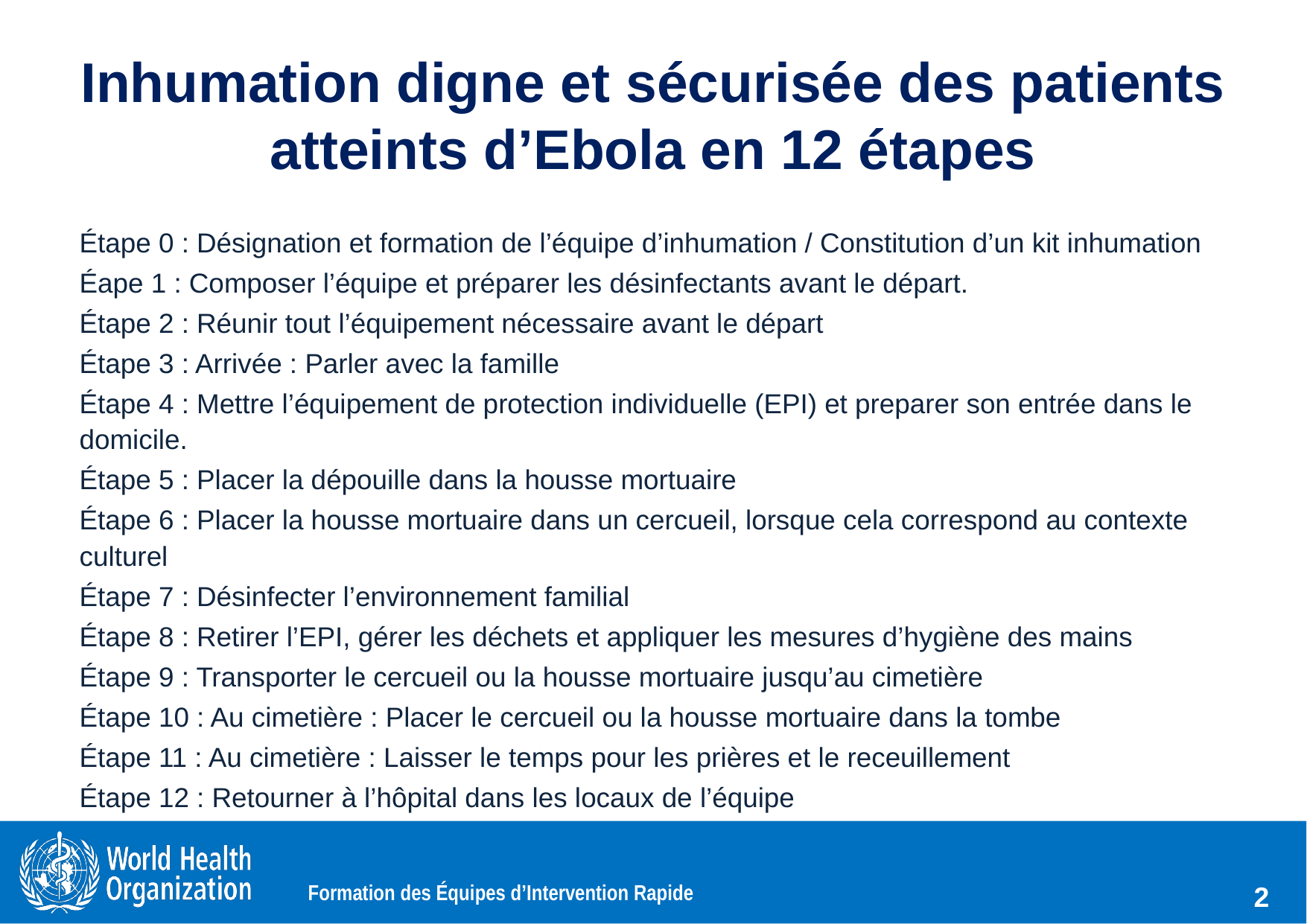

# Inhumation digne et sécurisée des patients atteints d’Ebola en 12 étapes
Étape 0 : Désignation et formation de l’équipe d’inhumation / Constitution d’un kit inhumation
Éape 1 : Composer l’équipe et préparer les désinfectants avant le départ.
Étape 2 : Réunir tout l’équipement nécessaire avant le départ
Étape 3 : Arrivée : Parler avec la famille
Étape 4 : Mettre l’équipement de protection individuelle (EPI) et preparer son entrée dans le domicile.
Étape 5 : Placer la dépouille dans la housse mortuaire
Étape 6 : Placer la housse mortuaire dans un cercueil, lorsque cela correspond au contexte culturel
Étape 7 : Désinfecter l’environnement familial
Étape 8 : Retirer l’EPI, gérer les déchets et appliquer les mesures d’hygiène des mains
Étape 9 : Transporter le cercueil ou la housse mortuaire jusqu’au cimetière
Étape 10 : Au cimetière : Placer le cercueil ou la housse mortuaire dans la tombe
Étape 11 : Au cimetière : Laisser le temps pour les prières et le receuillement
Étape 12 : Retourner à l’hôpital dans les locaux de l’équipe